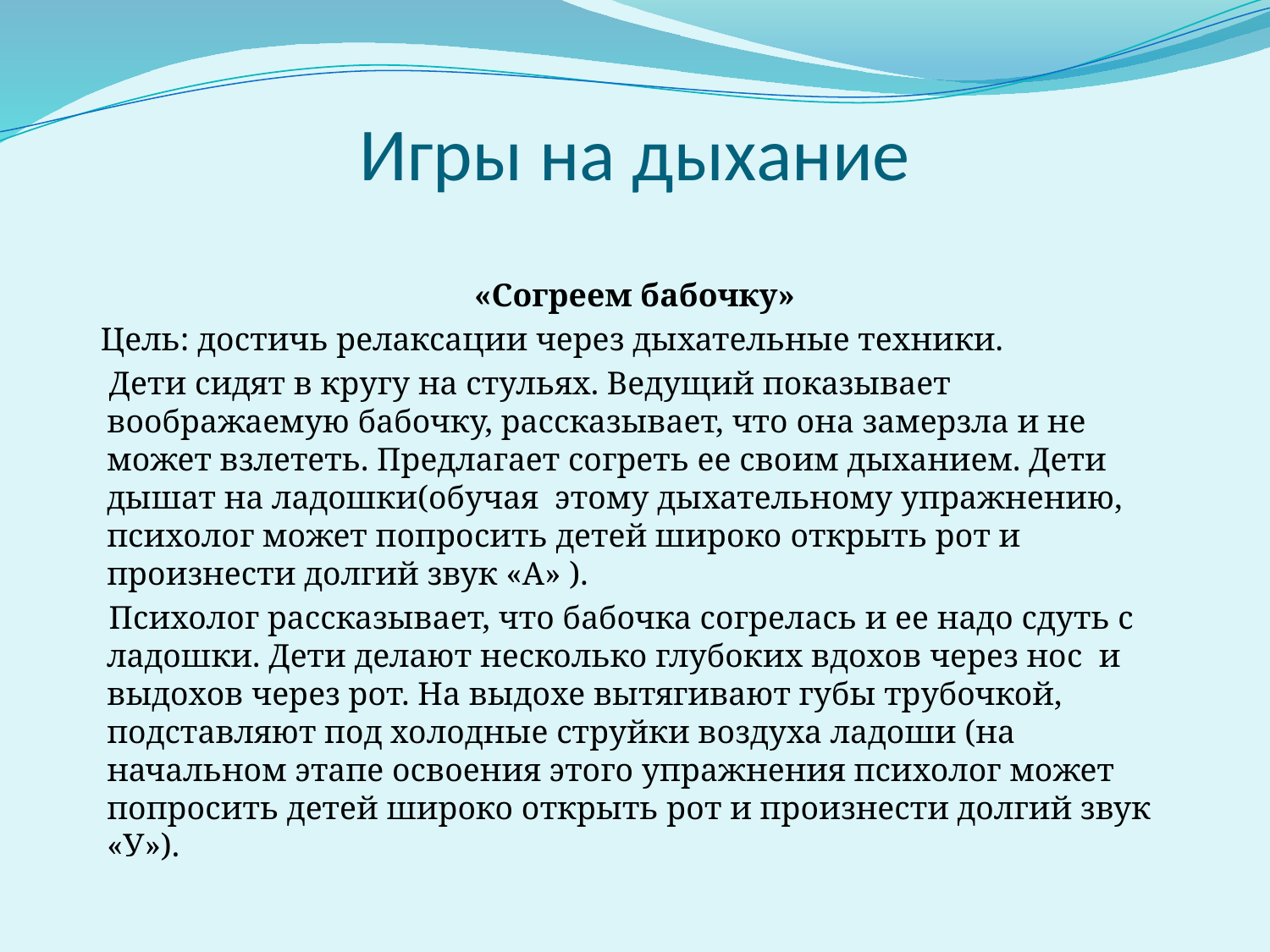

# Игры на дыхание
«Согреем бабочку»
   Цель: достичь релаксации через дыхательные техники.
    Дети сидят в кругу на стульях. Ведущий показывает воображаемую бабочку, рассказывает, что она замерзла и не может взлететь. Предлагает согреть ее своим дыханием. Дети дышат на ладошки(обучая  этому дыхательному упражнению, психолог может попросить детей широко открыть рот и произнести долгий звук «А» ).
    Психолог рассказывает, что бабочка согрелась и ее надо сдуть с ладошки. Дети делают несколько глубоких вдохов через нос  и выдохов через рот. На выдохе вытягивают губы трубочкой, подставляют под холодные струйки воздуха ладоши (на начальном этапе освоения этого упражнения психолог может попросить детей широко открыть рот и произнести долгий звук «У»).